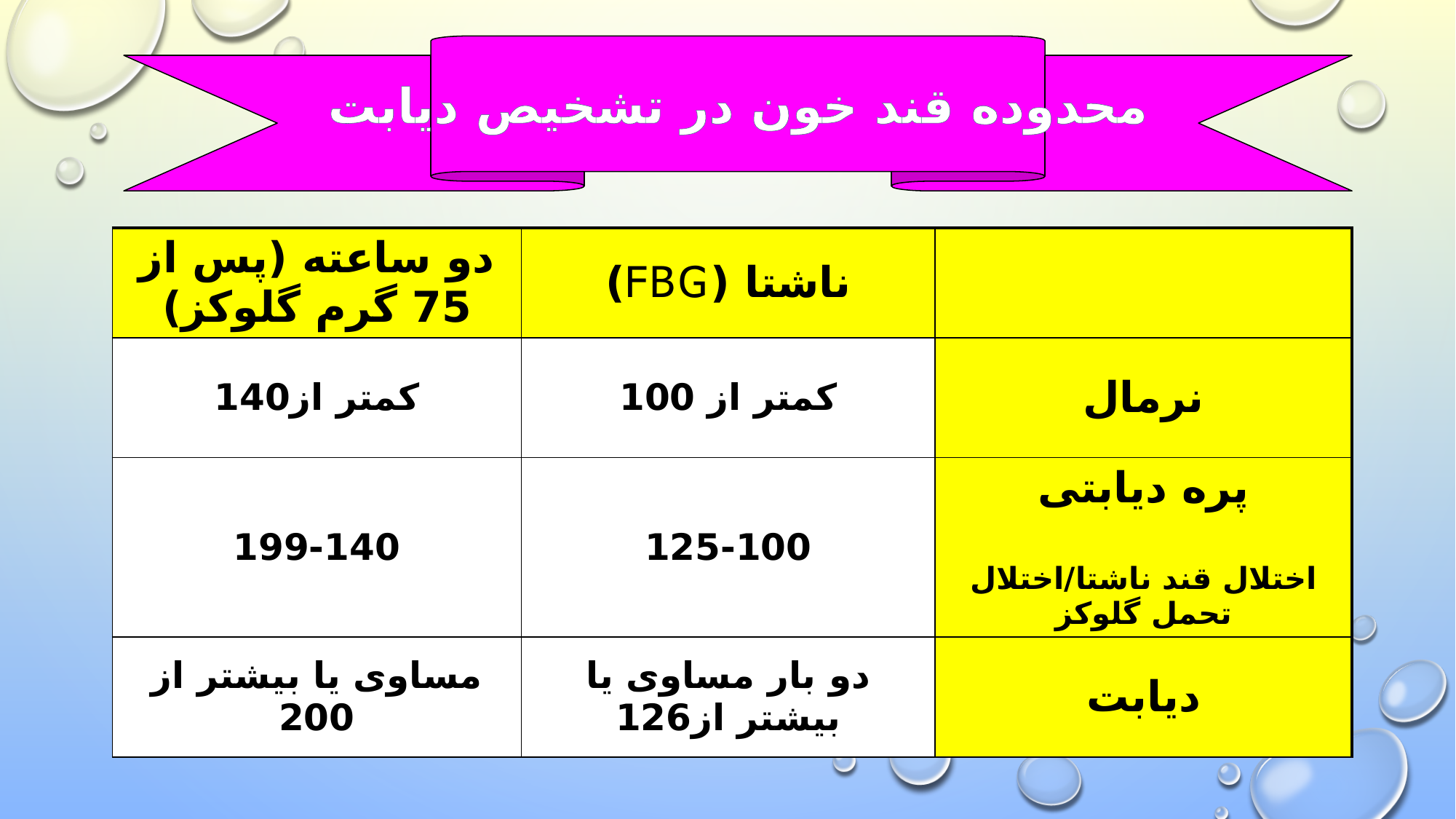

محدوده قند خون در تشخیص دیابت
| دو ساعته (پس از 75 گرم گلوکز) | ناشتا (FBG) |  |
| --- | --- | --- |
| کمتر از140 | کمتر از 100 | نرمال |
| 199-140 | 125-100 | پره دیابتی اختلال قند ناشتا/اختلال تحمل گلوکز |
| مساوی یا بیشتر از 200 | دو بار مساوی یا بیشتر از126 | دیابت |
|  |  |  |